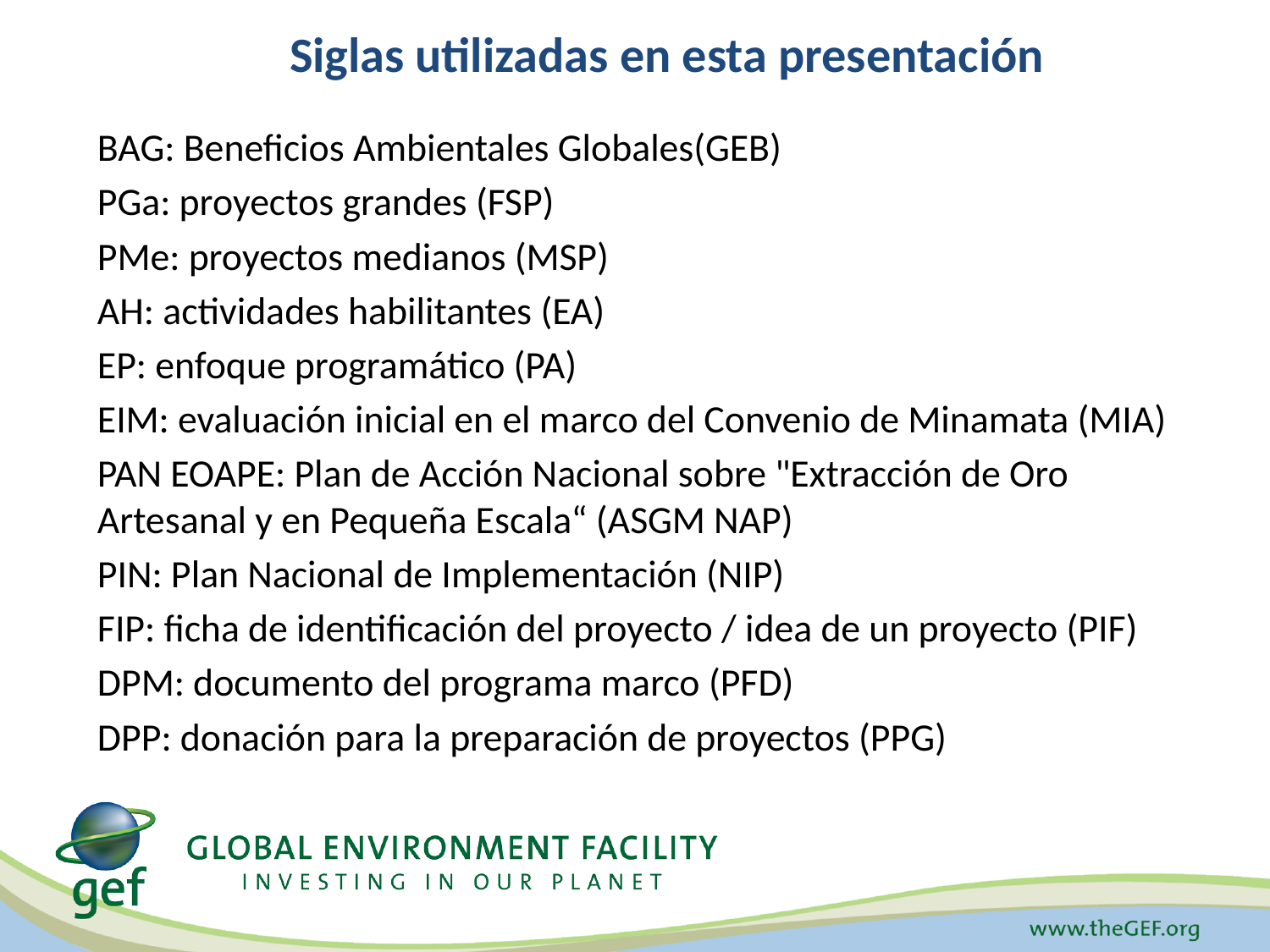

# Siglas utilizadas en esta presentación
BAG: Beneficios Ambientales Globales(GEB)
PGa: proyectos grandes (FSP)
PMe: proyectos medianos (MSP)
AH: actividades habilitantes (EA)
EP: enfoque programático (PA)
EIM: evaluación inicial en el marco del Convenio de Minamata (MIA)
PAN EOAPE: Plan de Acción Nacional sobre "Extracción de Oro Artesanal y en Pequeña Escala“ (ASGM NAP)
PIN: Plan Nacional de Implementación (NIP)
FIP: ficha de identificación del proyecto / idea de un proyecto (PIF)
DPM: documento del programa marco (PFD)
DPP: donación para la preparación de proyectos (PPG)